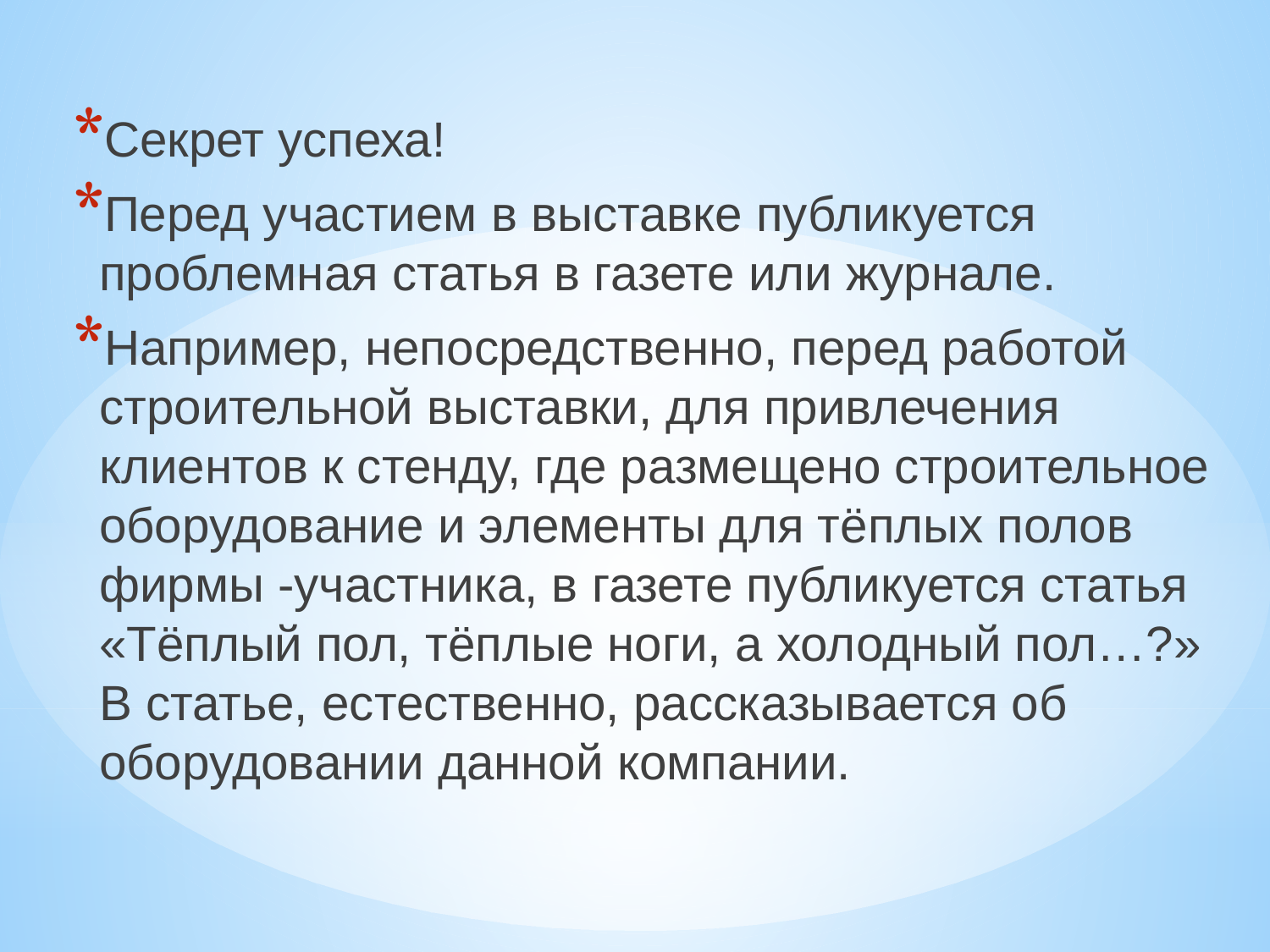

Секрет успеха!
Перед участием в выставке публикуется проблемная статья в газете или журнале.
Например, непосредственно, перед работой строительной выставки, для привлечения клиентов к стенду, где размещено строительное оборудование и элементы для тёплых полов  фирмы -участника, в газете публикуется статья «Тёплый пол, тёплые ноги, а холодный пол…?» В статье, естественно, рассказывается об оборудовании данной компании.
#